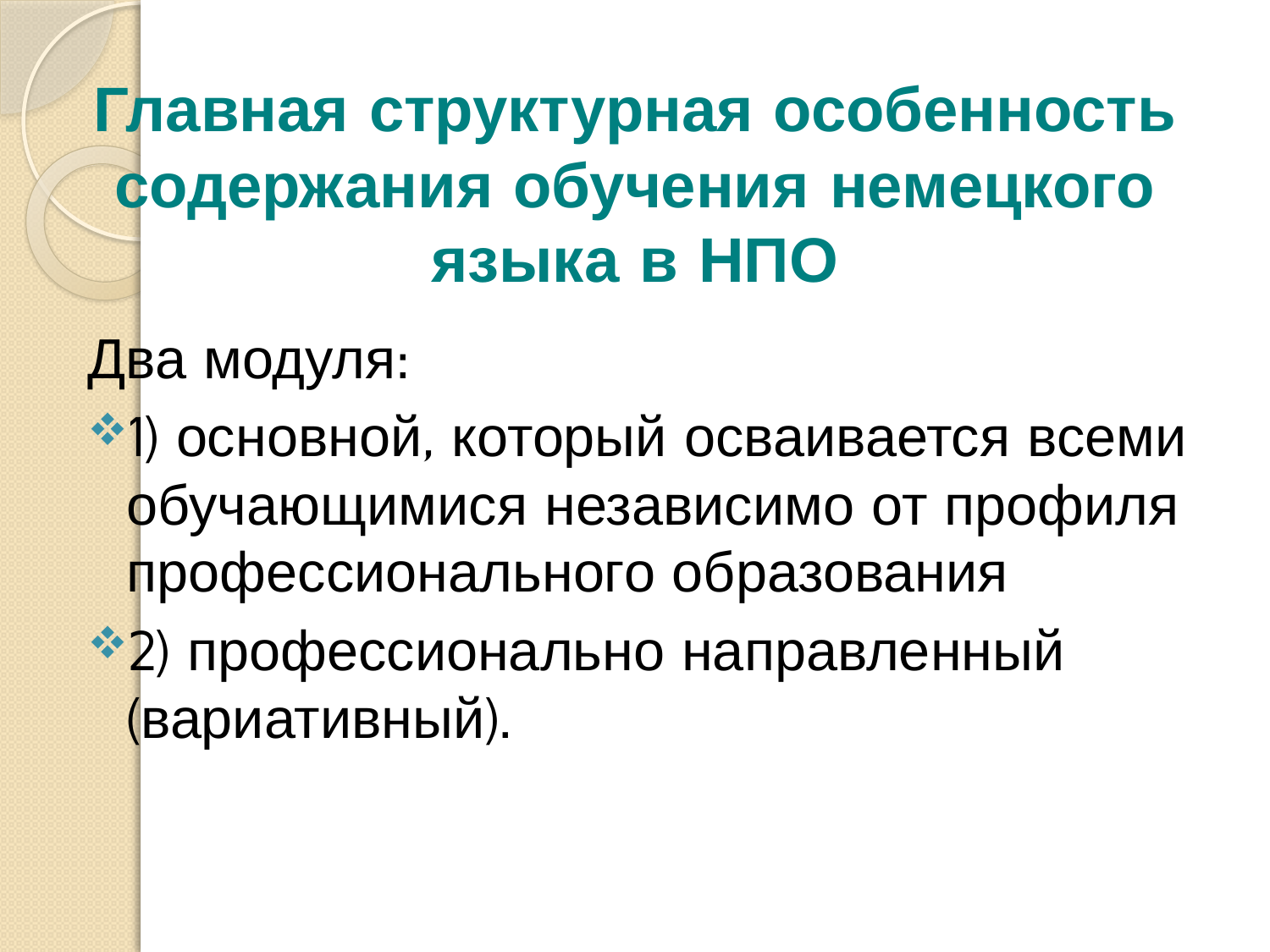

# Главная структурная особенность содержания обучения немецкого языка в НПО
Два модуля:
1) основной, который осваивается всеми обучающимися независимо от профиля профессионального образования
2) профессионально направленный (вариативный).